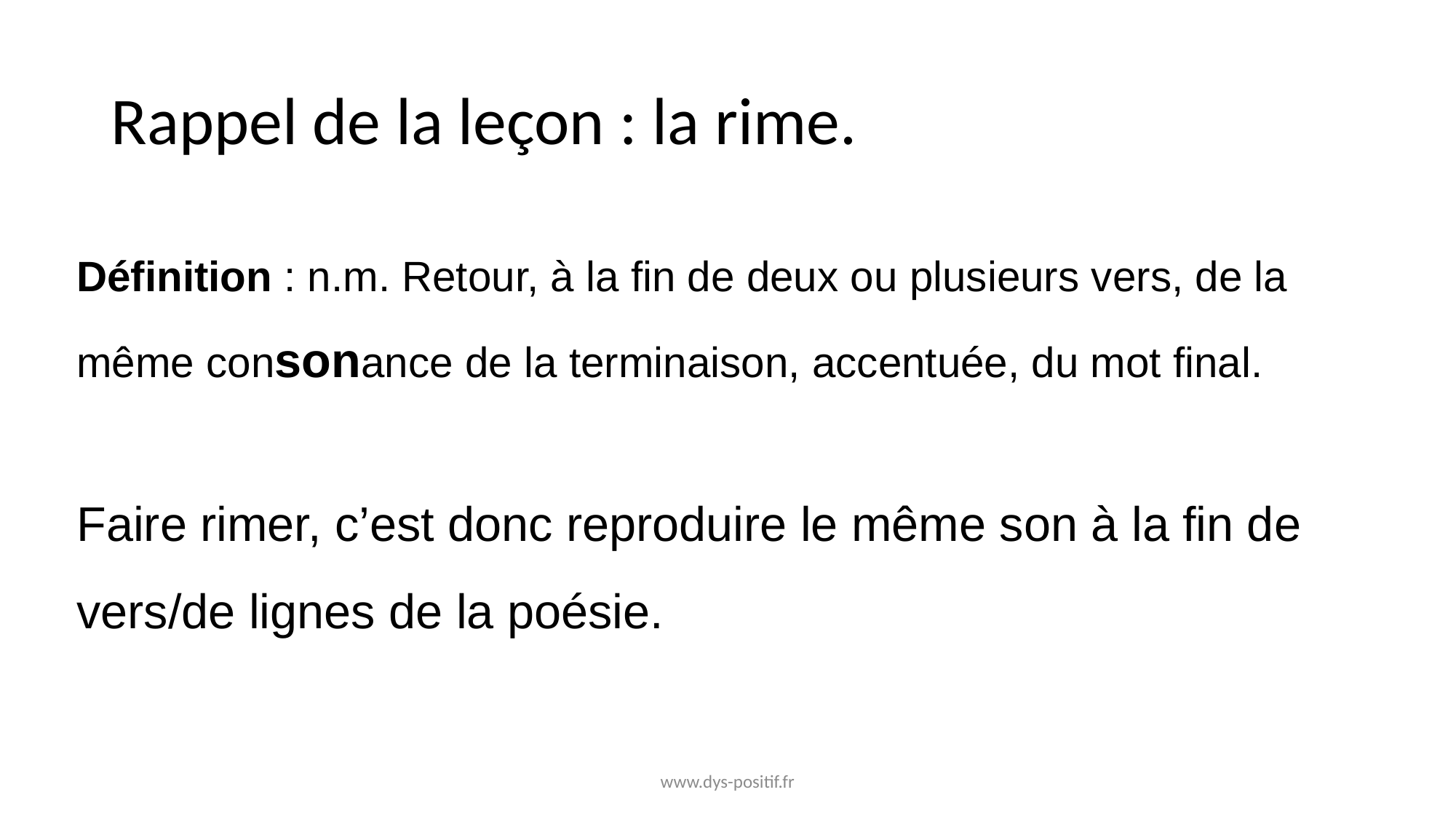

# Rappel de la leçon : la rime.
Définition : n.m. Retour, à la fin de deux ou plusieurs vers, de la même consonance de la terminaison, accentuée, du mot final.

Faire rimer, c’est donc reproduire le même son à la fin de vers/de lignes de la poésie.
www.dys-positif.fr